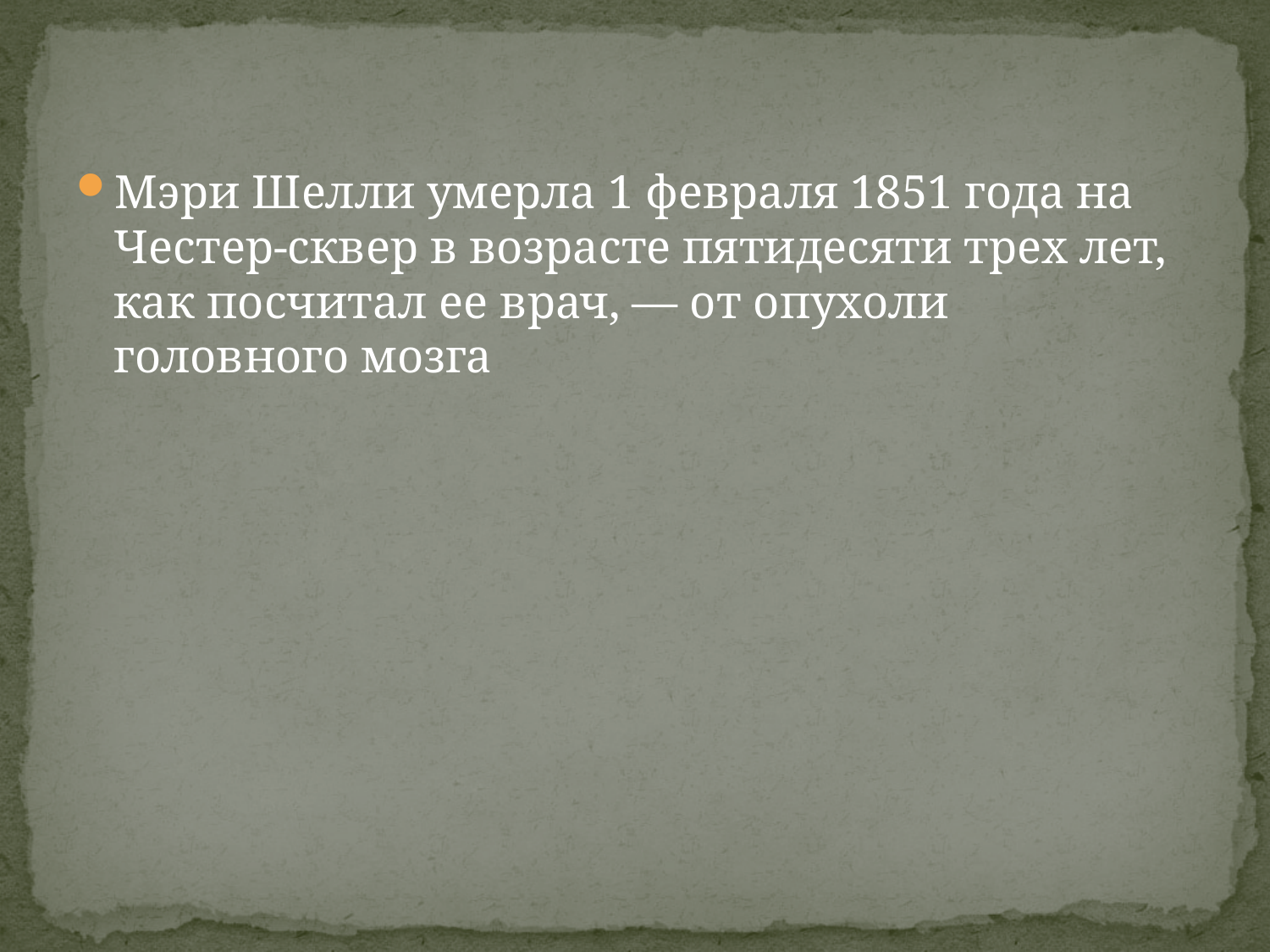

#
Мэри Шелли умерла 1 февраля 1851 года на Честер-сквер в возрасте пятидесяти трех лет, как посчитал ее врач, — от опухоли головного мозга